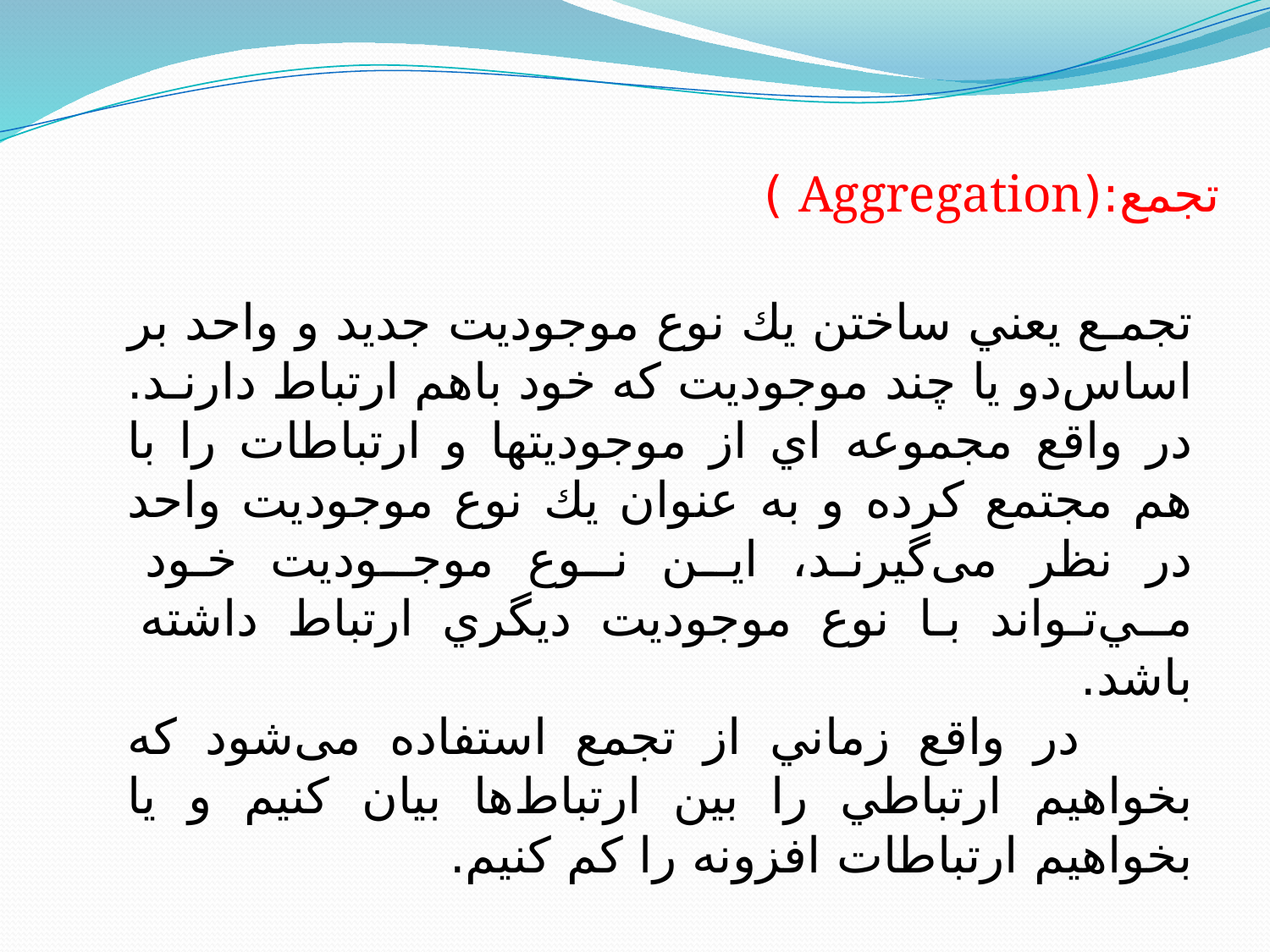

ﺗﺠﻤﻊ:(Aggregation )
ﺗﺠﻤـﻊ ﻳﻌﻨﻲ ﺳﺎﺧﺘﻦ ﻳﻚ ﻧﻮﻉ ﻣﻮﺟﻮﺩﻳﺖ ﺟﺪﻳﺪ ﻭ ﻭﺍﺣﺪ ﺑﺮ ﺍﺳﺎﺱﺩﻭ ﻳﺎ چند ﻣﻮﺟﻮﺩﻳﺖ ﻛﻪ ﺧﻮﺩ ﺑﺎﻫﻢ ﺍﺭﺗﺒﺎﻁ ﺩﺍﺭﻧـﺪ. ﺩﺭ ﻭﺍﻗﻊ ﻣﺠﻤﻮﻋﻪ ﺍﻱ ﺍﺯ ﻣﻮﺟﻮﺩﻳﺘﻬﺎ ﻭ ﺍﺭﺗﺒﺎﻃﺎﺕ ﺭﺍ ﺑﺎ ﻫﻢ ﻣﺠﺘﻤﻊ ﻛﺮﺩﻩ ﻭ ﺑﻪ ﻋﻨﻮﺍﻥ ﻳﻚ ﻧﻮﻉ ﻣﻮﺟﻮﺩﻳﺖ ﻭﺍﺣﺪ ﺩﺭ ﻧﻈﺮ می‌گیرند، ﺍﻳـﻦ ﻧـﻮﻉ ﻣﻮﺟـﻮﺩﻳﺖ ﺧـﻮﺩ ﻣـﻲﺗـﻮﺍﻧﺪ ﺑـﺎ ﻧﻮﻉ ﻣﻮﺟﻮﺩﻳﺖ ﺩﻳﮕﺮﻱ ﺍﺭﺗﺒﺎﻁ ﺩﺍﺷﺘﻪ ﺑﺎﺷﺪ.
    ﺩﺭ ﻭﺍﻗﻊ ﺯﻣﺎﻧﻲ ﺍﺯ ﺗﺠﻤﻊ ﺍﺳﺘﻔﺎﺩﻩ می‌شوﺩ ﻛﻪ ﺑﺨﻮﺍﻫﻴﻢ ﺍﺭﺗﺒﺎﻃﻲ ﺭﺍ ﺑﻴﻦ ﺍﺭﺗﺒﺎﻁﻫﺎ ﺑﻴﺎﻥ ﻛﻨﻴﻢ ﻭ ﻳﺎ ﺑﺨﻮﺍﻫﻴﻢ ارﺗﺒﺎﻃﺎﺕ ﺍﻓﺰونه را کم کنیم.